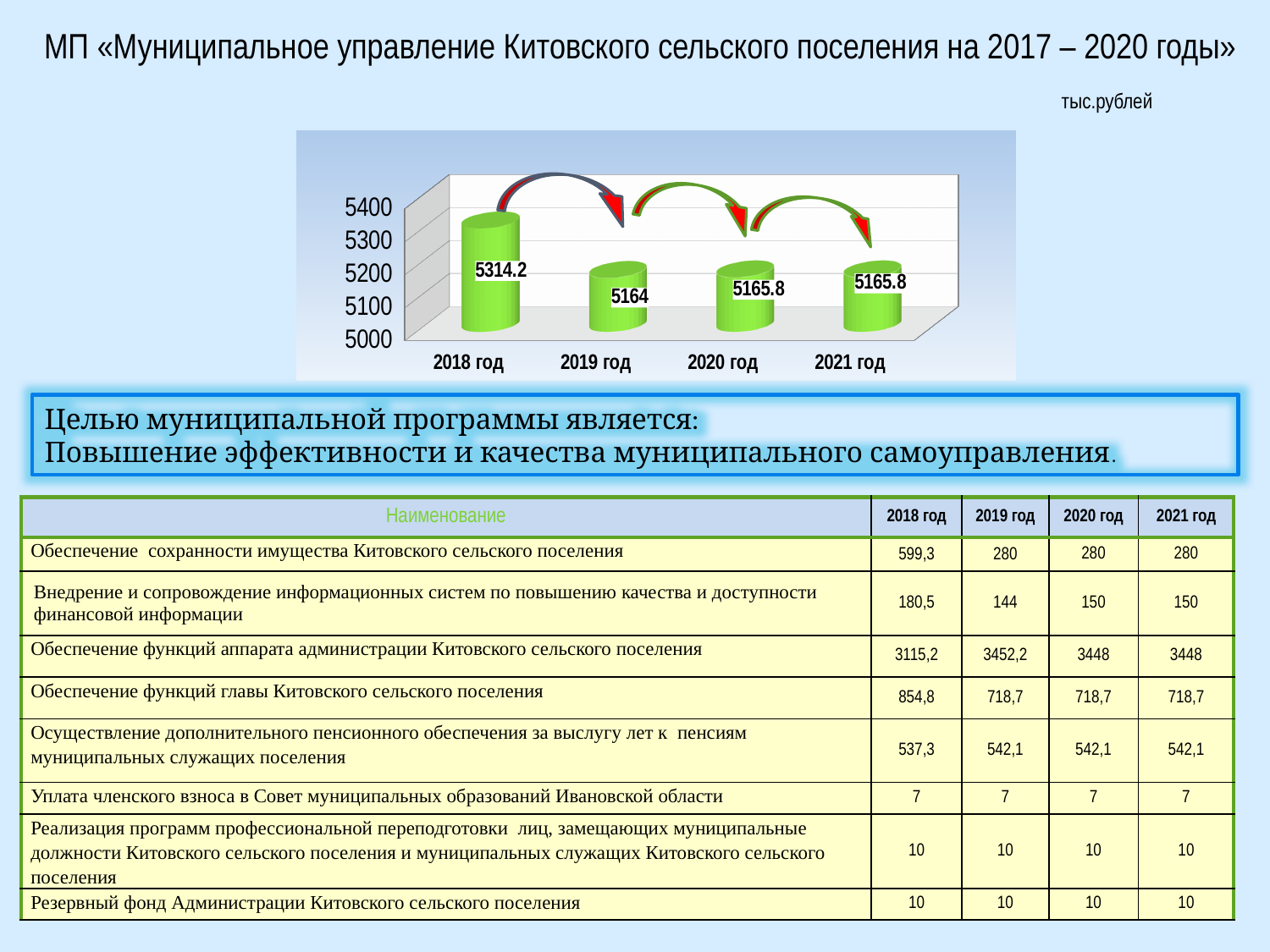

МП «Муниципальное управление Китовского сельского поселения на 2017 – 2020 годы»
тыс.рублей

[unsupported chart]

Целью муниципальной программы является:
Повышение эффективности и качества муниципального самоуправления.
| Наименование | 2018 год | 2019 год | 2020 год | 2021 год |
| --- | --- | --- | --- | --- |
| Обеспечение сохранности имущества Китовского сельского поселения | 599,3 | 280 | 280 | 280 |
| Внедрение и сопровождение информационных систем по повышению качества и доступности финансовой информации | 180,5 | 144 | 150 | 150 |
| Обеспечение функций аппарата администрации Китовского сельского поселения | 3115,2 | 3452,2 | 3448 | 3448 |
| Обеспечение функций главы Китовского сельского поселения | 854,8 | 718,7 | 718,7 | 718,7 |
| Осуществление дополнительного пенсионного обеспечения за выслугу лет к пенсиям муниципальных служащих поселения | 537,3 | 542,1 | 542,1 | 542,1 |
| Уплата членского взноса в Совет муниципальных образований Ивановской области | 7 | 7 | 7 | 7 |
| Реализация программ профессиональной переподготовки лиц, замещающих муниципальные должности Китовского сельского поселения и муниципальных служащих Китовского сельского поселения | 10 | 10 | 10 | 10 |
| Резервный фонд Администрации Китовского сельского поселения | 10 | 10 | 10 | 10 |